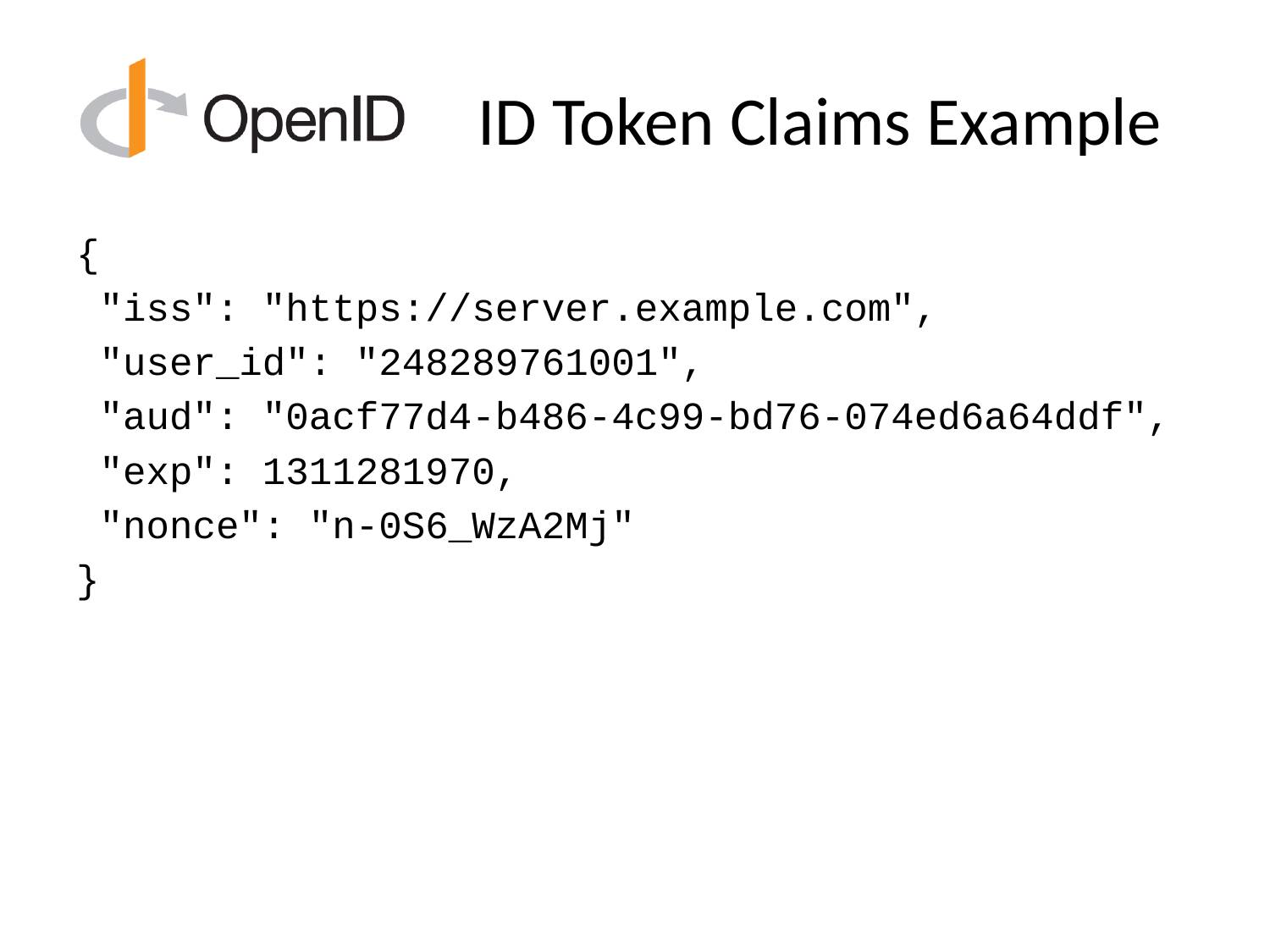

# ID Token Claims Example
{
 "iss": "https://server.example.com",
 "user_id": "248289761001",
 "aud": "0acf77d4-b486-4c99-bd76-074ed6a64ddf",
 "exp": 1311281970,
 "nonce": "n-0S6_WzA2Mj"
}